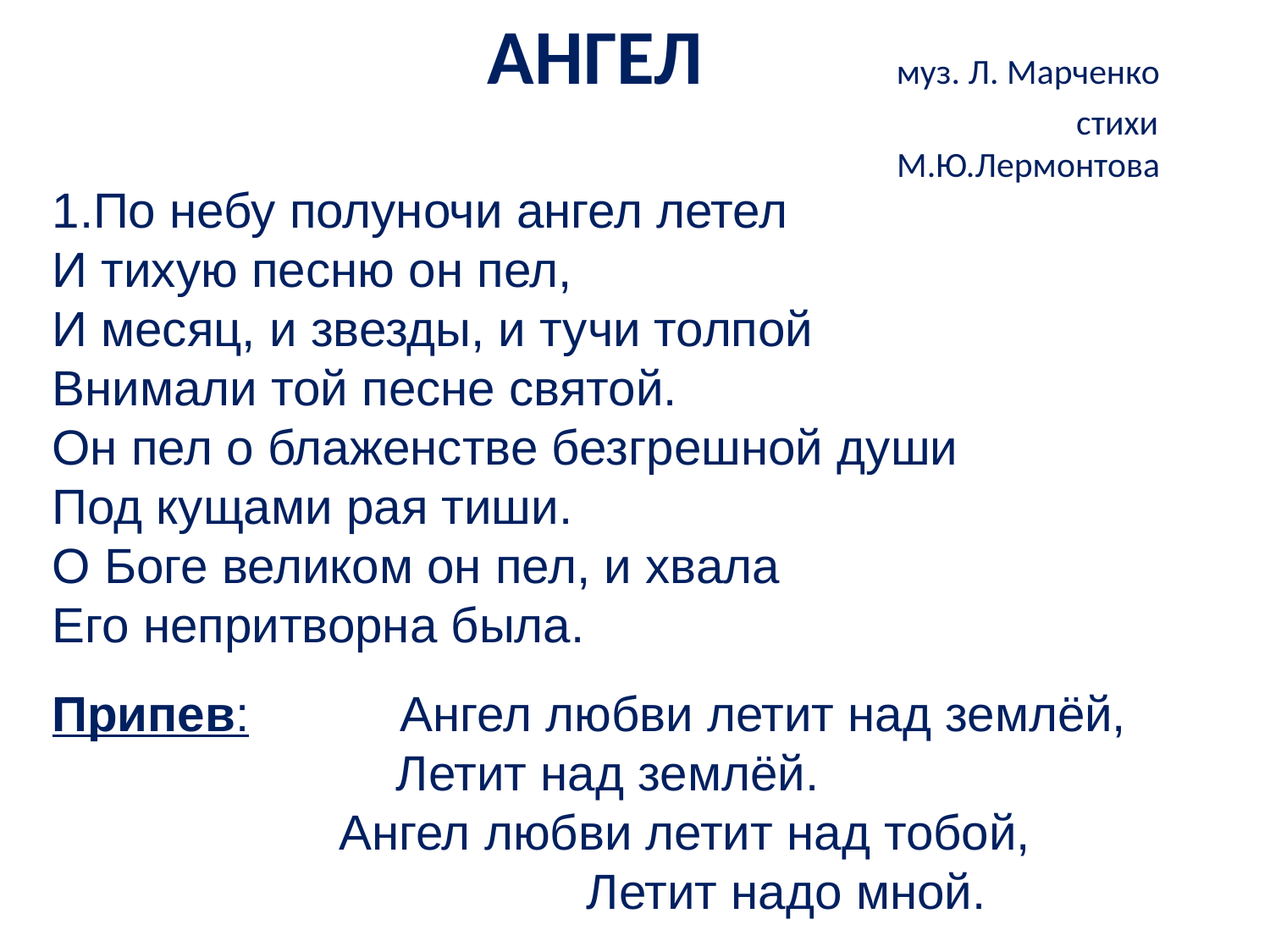

# АНГЕЛ           муз. Л. Марченко стихи М.Ю.Лермонтова
1.По небу полуночи ангел летел
И тихую песню он пел,
И месяц, и звезды, и тучи толпой
Внимали той песне святой.
Он пел о блаженстве безгрешной души
Под кущами рая тиши.
О Боге великом он пел, и хвала
Его непритворна была.

Припев:           Ангел любви летит над землёй,
                         Летит над землёй.
       Ангел любви летит над тобой,
                         Летит надо мной.